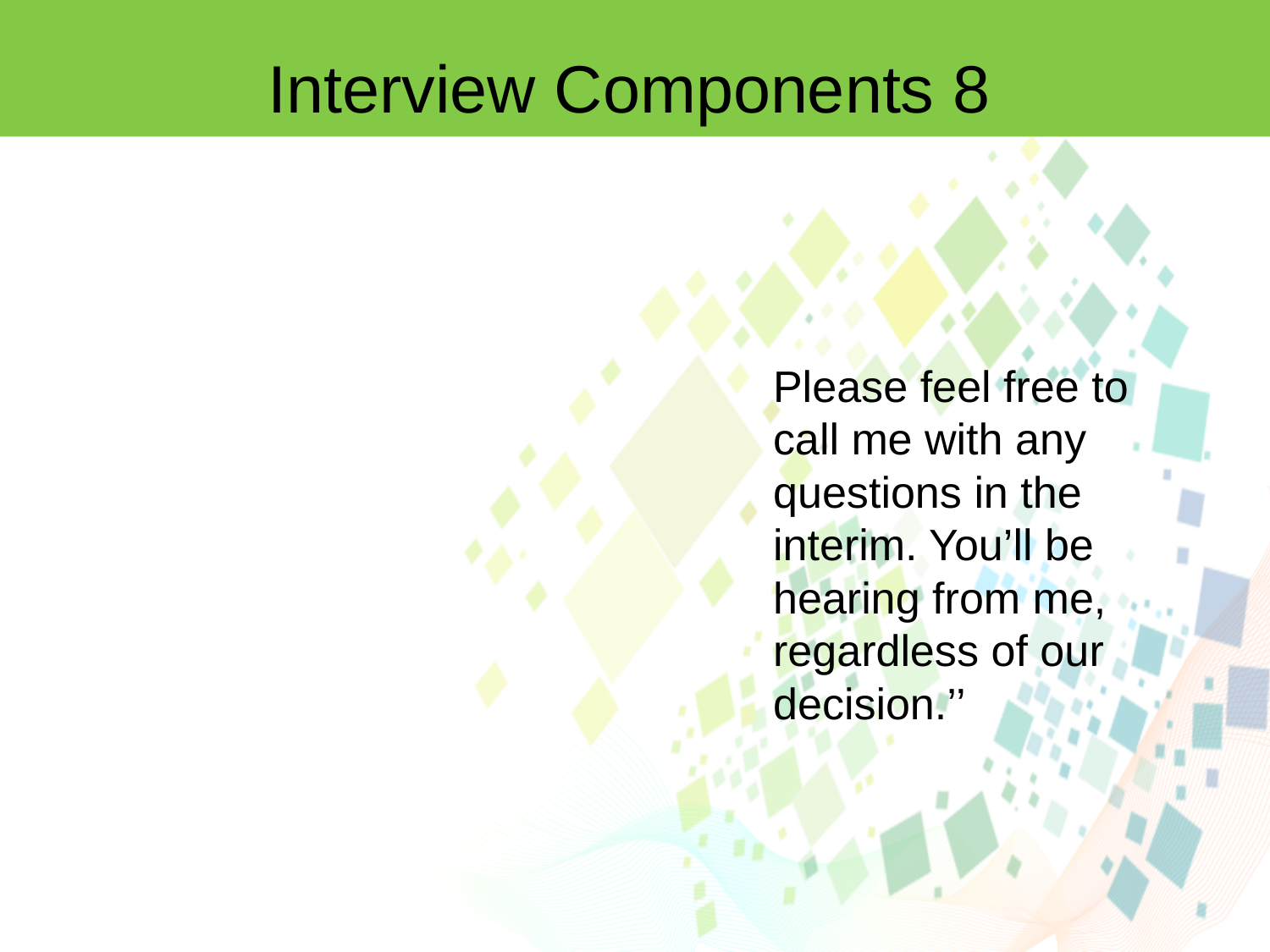

Interview Components 8
Please feel free to call me with any questions in the interim. You’ll be hearing from me, regardless of our
decision.’’